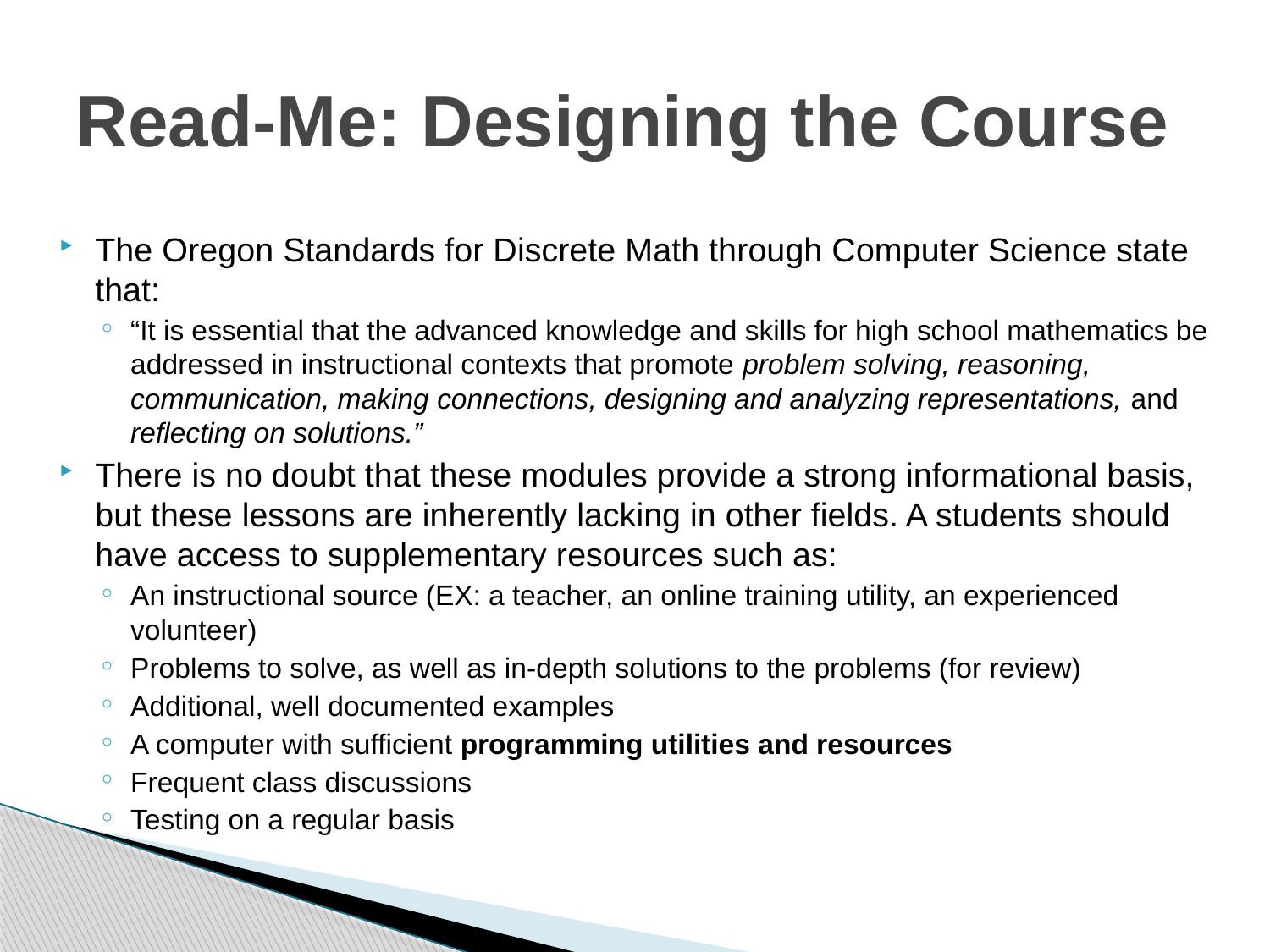

# Read-Me: Designing the Course
The Oregon Standards for Discrete Math through Computer Science state that:
“It is essential that the advanced knowledge and skills for high school mathematics be addressed in instructional contexts that promote problem solving, reasoning, communication, making connections, designing and analyzing representations, and reflecting on solutions.”
There is no doubt that these modules provide a strong informational basis, but these lessons are inherently lacking in other fields. A students should have access to supplementary resources such as:
An instructional source (EX: a teacher, an online training utility, an experienced volunteer)
Problems to solve, as well as in-depth solutions to the problems (for review)
Additional, well documented examples
A computer with sufficient programming utilities and resources
Frequent class discussions
Testing on a regular basis